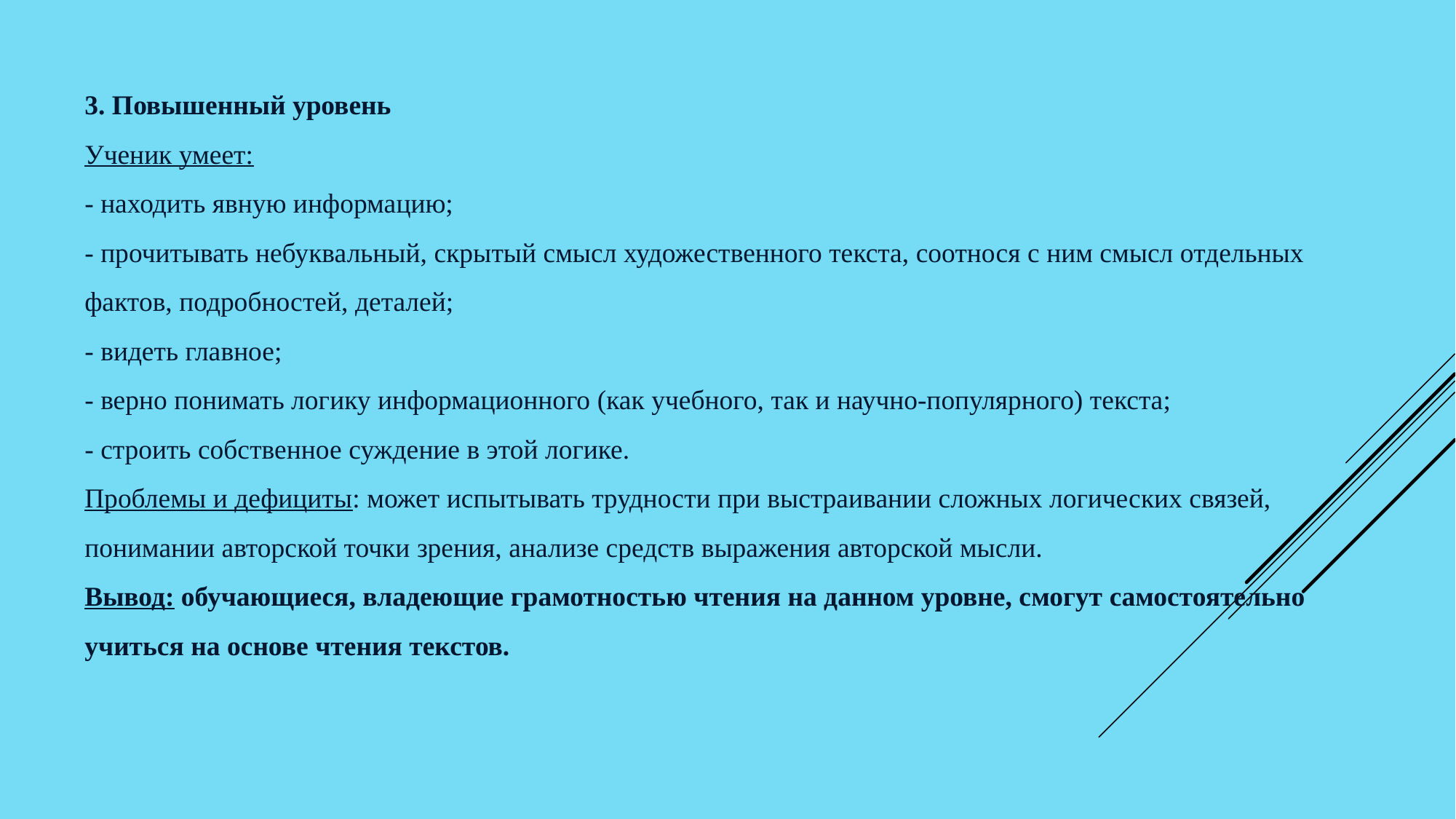

3. Повышенный уровень
Ученик умеет:
- находить явную информацию;
- прочитывать небуквальный, скрытый смысл художественного текста, соотнося с ним смысл отдельных фактов, подробностей, деталей;
- видеть главное;
- верно понимать логику информационного (как учебного, так и научно-популярного) текста;
- строить собственное суждение в этой логике.
Проблемы и дефициты: может испытывать трудности при выстраивании сложных логических связей, понимании авторской точки зрения, анализе средств выражения авторской мысли.
Вывод: обучающиеся, владеющие грамотностью чтения на данном уровне, смогут самостоятельно учиться на основе чтения текстов.